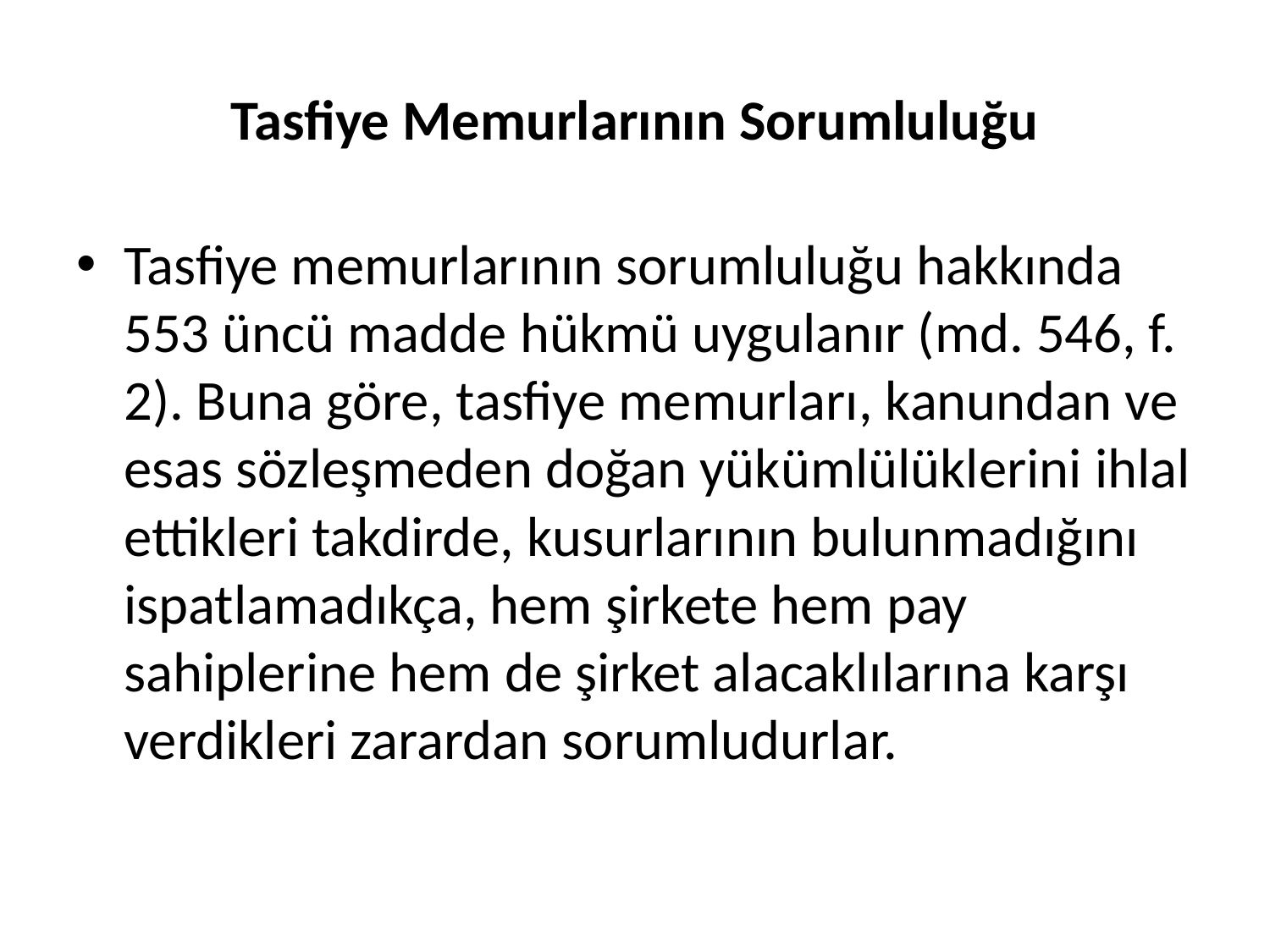

# Tasfiye Memurlarının Sorumluluğu
Tasfiye memurlarının sorumluluğu hakkında 553 üncü madde hükmü uygulanır (md. 546, f. 2). Buna göre, tasfiye memurları, kanundan ve esas sözleşmeden doğan yükümlülüklerini ihlal ettikleri takdirde, kusurlarının bulunmadığını ispatlamadıkça, hem şirkete hem pay sahiplerine hem de şirket alacaklılarına karşı verdikleri zarardan sorumludurlar.